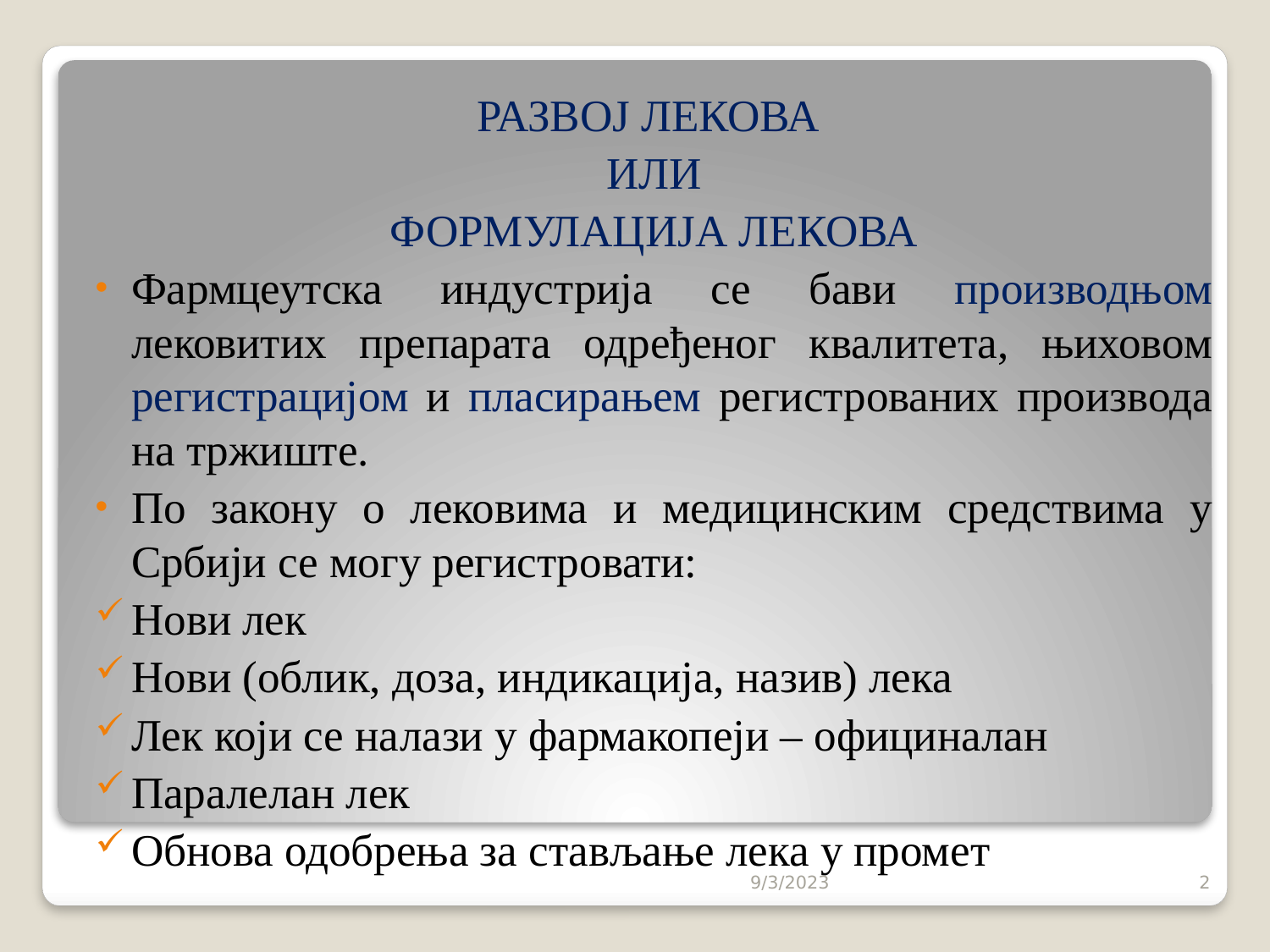

РАЗВОЈ ЛЕКОВА
ИЛИ
ФОРМУЛАЦИЈА ЛЕКОВА
Фармцеутска индустрија се бави производњом лековитих препарата одређеног квалитета, њиховом регистрацијом и пласирањем регистрованих производа на тржиште.
По закону о лековима и медицинским средствима у Србији се могу регистровати:
Нови лек
Нови (облик, доза, индикација, назив) лека
Лек који се налази у фармакопеји – официналан
Паралелан лек
Обнова одобрења за стављање лека у промет

9/3/2023
2